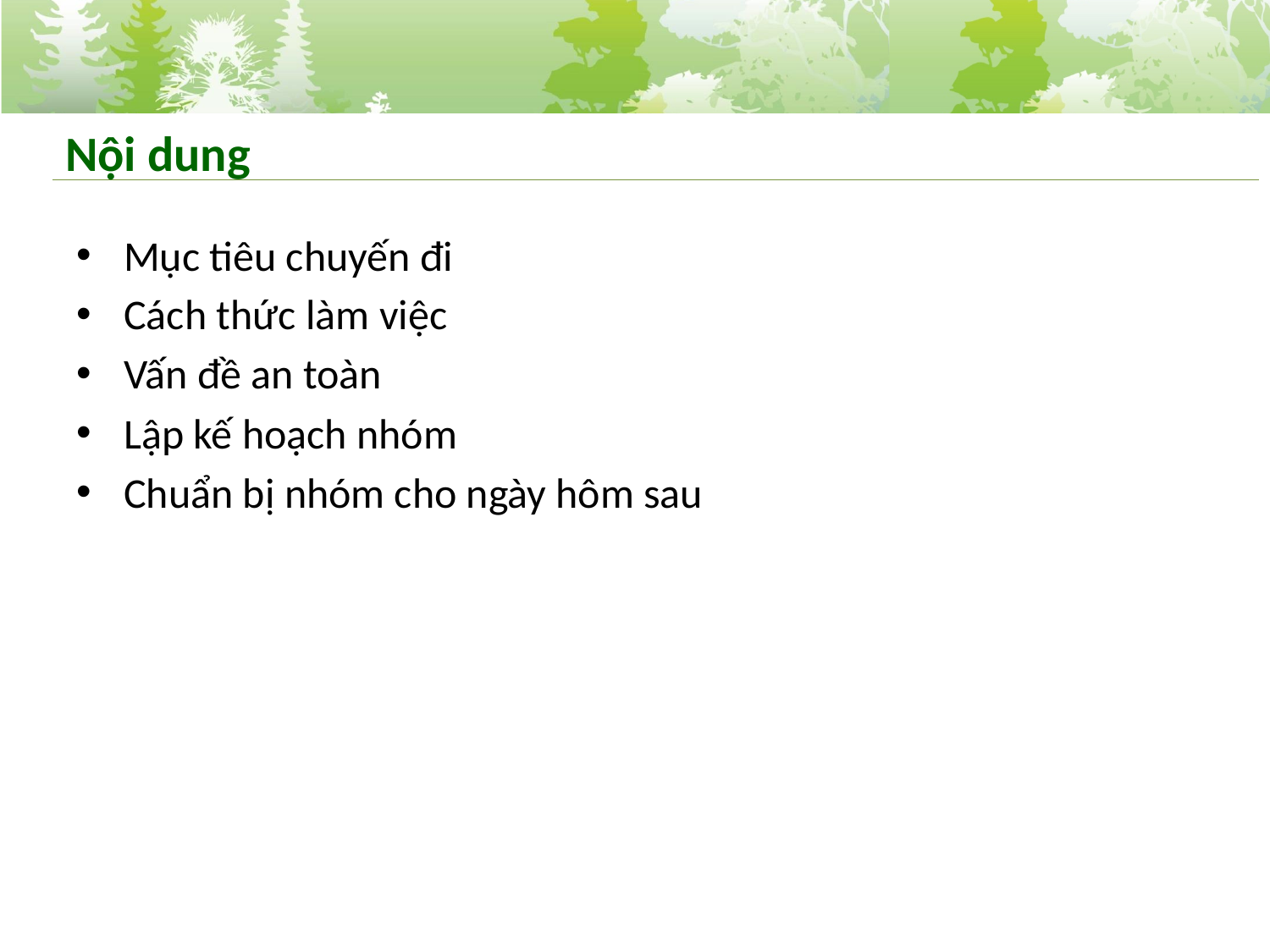

# Nội dung
Mục tiêu chuyến đi
Cách thức làm việc
Vấn đề an toàn
Lập kế hoạch nhóm
Chuẩn bị nhóm cho ngày hôm sau